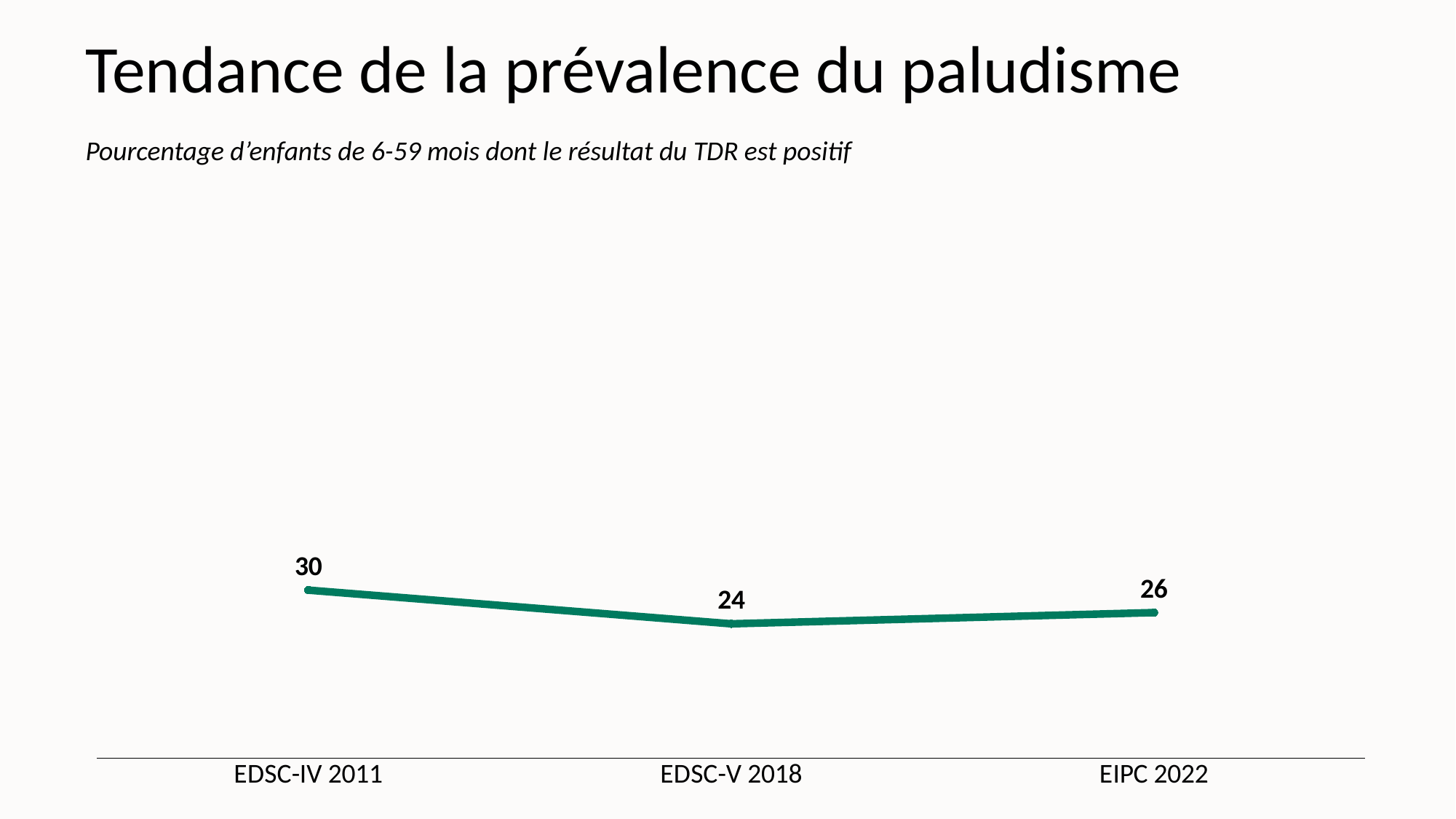

# Tendance de la prévalence du paludisme
Pourcentage d’enfants de 6-59 mois dont le résultat du TDR est positif

### Chart

| Category | Series 1 |
|---|---|
| EDSC-IV 2011 | 30.0 |
| EDSC-V 2018 | 24.0 |
| EIPC 2022 | 26.0 |